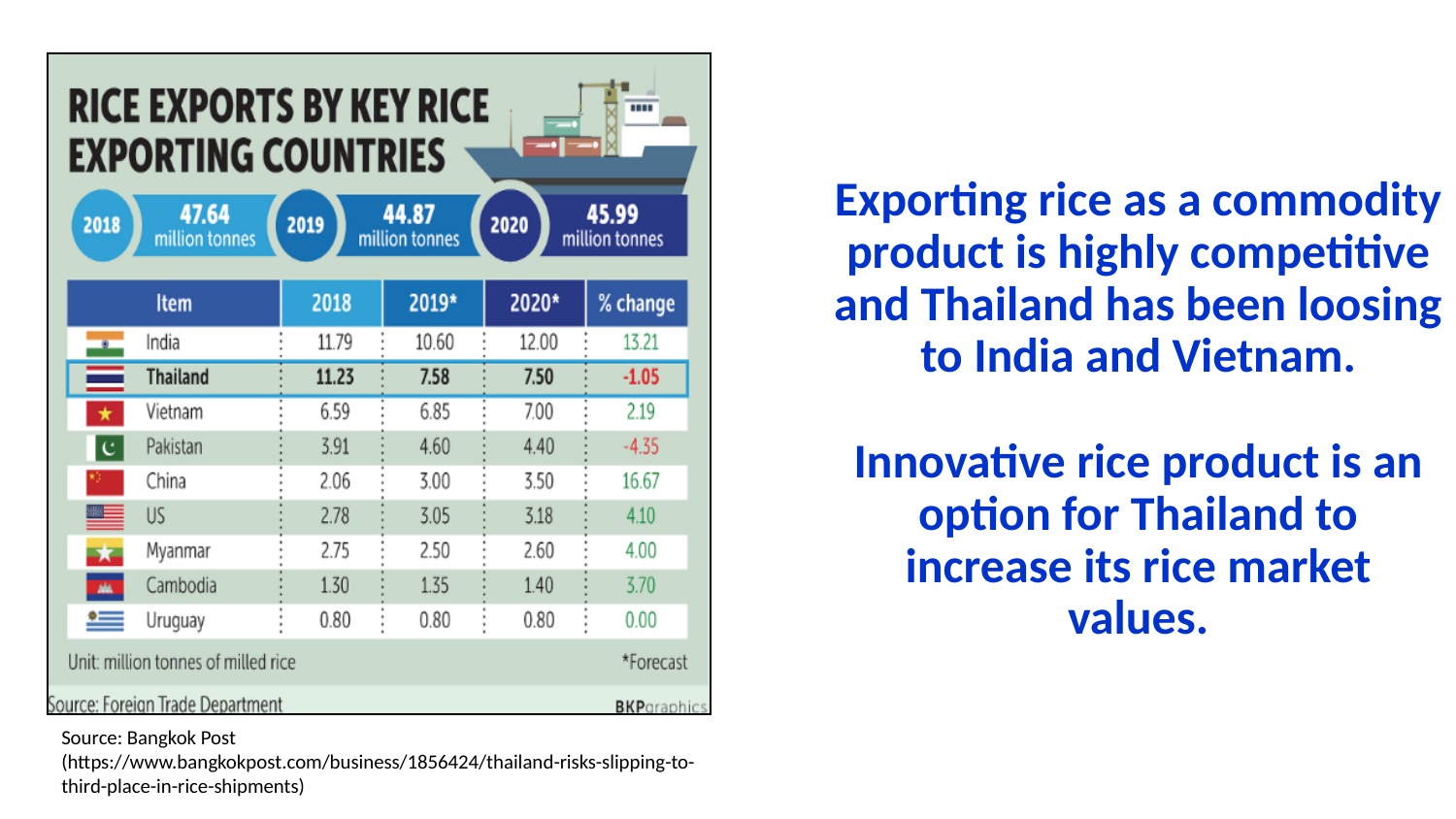

Source: Bangkok Post (https://www.bangkokpost.com/business/1856424/thailand-risks-slipping-to-third-place-in-rice-shipments)
Exporting rice as a commodity product is highly competitive and Thailand has been loosing to India and Vietnam.

Innovative rice product is an option for Thailand to increase its rice market values.